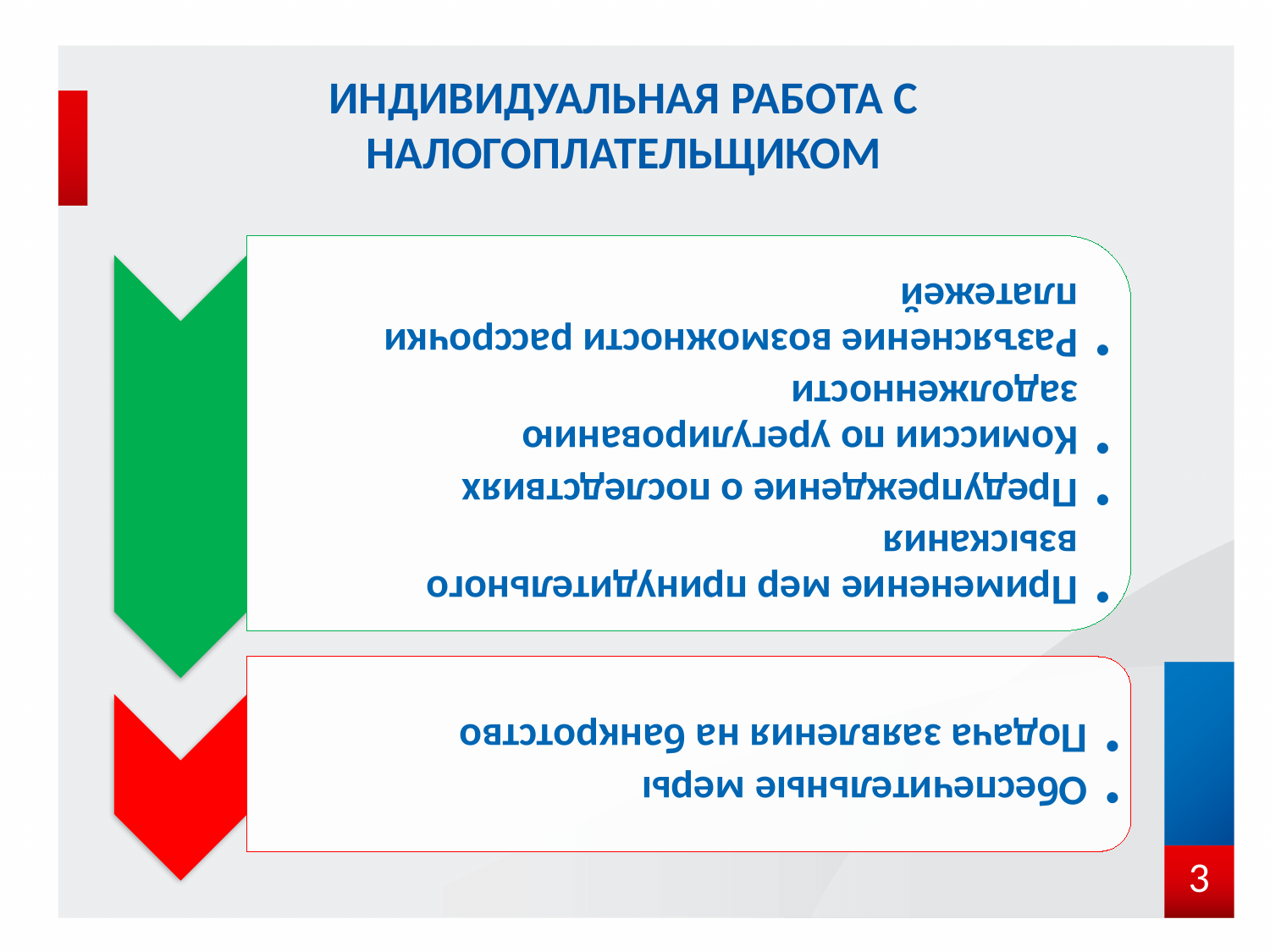

# ИНДИВИДУАЛЬНАЯ РАБОТА С НАЛОГОПЛАТЕЛЬЩИКОМ

Применение мер принудительного взыскания
Предупреждение о последствиях
Комиссии по урегулированию задолженности
Разъяснение возможности рассрочки платежей

Обеспечительные меры
Подача заявления на банкротство
3